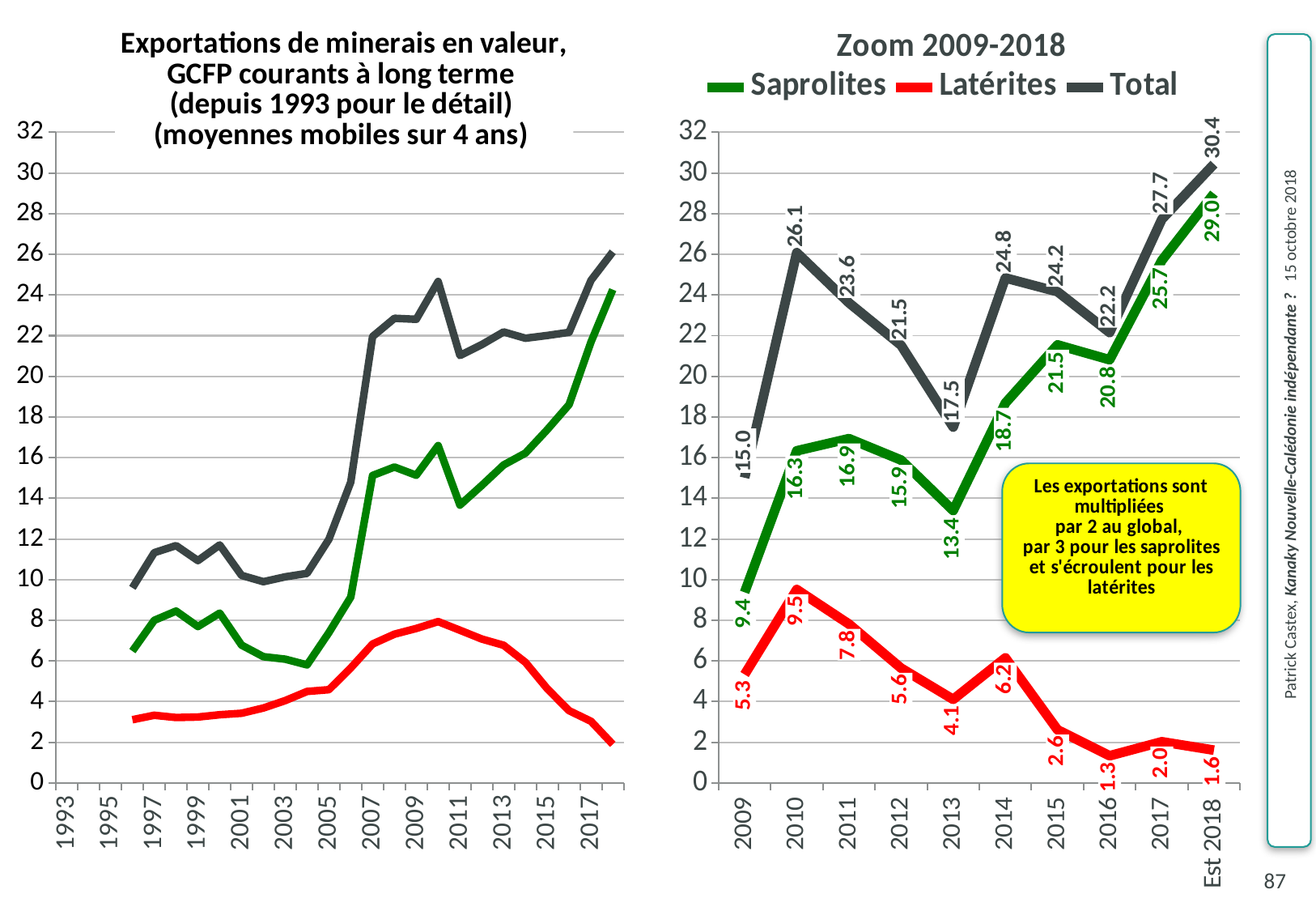

### Chart: Exportations de minerais en valeur, GCFP courants à long terme
(depuis 1993 pour le détail)
(moyennes mobiles sur 4 ans)

| Category | Saprolites | Latérites | Total |
|---|---|---|---|
| 1993 | 4.873 | 2.688 | 7.561 |
| 1994 | 3.971 | 3.282 | 7.253 |
| 1995 | 8.267 | 3.265 | 11.532 |
| 1996 | 8.83 | 3.203 | 12.032 |
| 1997 | 10.916 | 3.57 | 14.486 |
| 1998 | 5.798 | 2.838999999999999 | 8.638 |
| 1999 | 5.223 | 3.36 | 8.583 |
| 2000 | 11.469666431 | 3.647522301 | 15.117188732 |
| 2001 | 4.624523523999999 | 3.866287132999999 | 8.490810657000003 |
| 2002 | 3.519400812 | 3.874147648 | 7.39354846 |
| 2003 | 4.731653238452 | 4.814163649101479 | 9.54581688755348 |
| 2004 | 10.3467168715376 | 5.445969413 | 15.7926862845376 |
| 2005 | 10.99529244784872 | 4.215085443538928 | 15.21037789138765 |
| 2006 | 10.48771075696107 | 8.15269636429715 | 18.64040712125821 |
| 2007 | 28.65180220164882 | 9.52201443668121 | 38.17381663833002 |
| 2008 | 12.0115890554728 | 7.376584131704583 | 19.38817318717738 |
| 2009 | 9.376114563310846 | 5.334503510526224 | 15.01085203603377 |
| 2010 | 16.3370680520566 | 9.51189548744161 | 26.08365947245417 |
| 2011 | 16.93654671519284 | 7.814860517254957 | 23.6134530375172 |
| 2012 | 15.88074796759104 | 5.64807142134921 | 21.52881938894026 |
| 2013 | 13.39416075098885 | 4.110238432517769 | 17.50439918350661 |
| 2014 | 18.68675778251481 | 6.152310275654925 | 24.83906805816974 |
| 2015 | 21.54751176616101 | 2.615214204816143 | 24.16272597097713 |
| 2016 | 20.81581811592198 | 1.338002244649275 | 22.15382036057126 |
| 2017 | 25.69985523047984 | 2.025746344983868 | 27.72560157546369 |
| Est 2018 | 28.98830020437253 | 1.612971253295691 | 30.43655828929417 |

### Chart: Zoom 2009-2018

| Category | Saprolites | Latérites | Total |
|---|---|---|---|
| 2009 | 9.376114563310846 | 5.334503510526224 | 15.01085203603377 |
| 2010 | 16.3370680520566 | 9.51189548744161 | 26.08365947245417 |
| 2011 | 16.93654671519284 | 7.814860517254957 | 23.6134530375172 |
| 2012 | 15.88074796759104 | 5.64807142134921 | 21.52881938894026 |
| 2013 | 13.39416075098885 | 4.110238432517769 | 17.50439918350661 |
| 2014 | 18.68675778251481 | 6.152310275654925 | 24.83906805816974 |
| 2015 | 21.54751176616101 | 2.615214204816143 | 24.16272597097713 |
| 2016 | 20.81581811592198 | 1.338002244649275 | 22.15382036057126 |
| 2017 | 25.69985523047984 | 2.025746344983868 | 27.72560157546369 |
| Est 2018 | 28.98830020437253 | 1.612971253295691 | 30.43655828929417 |